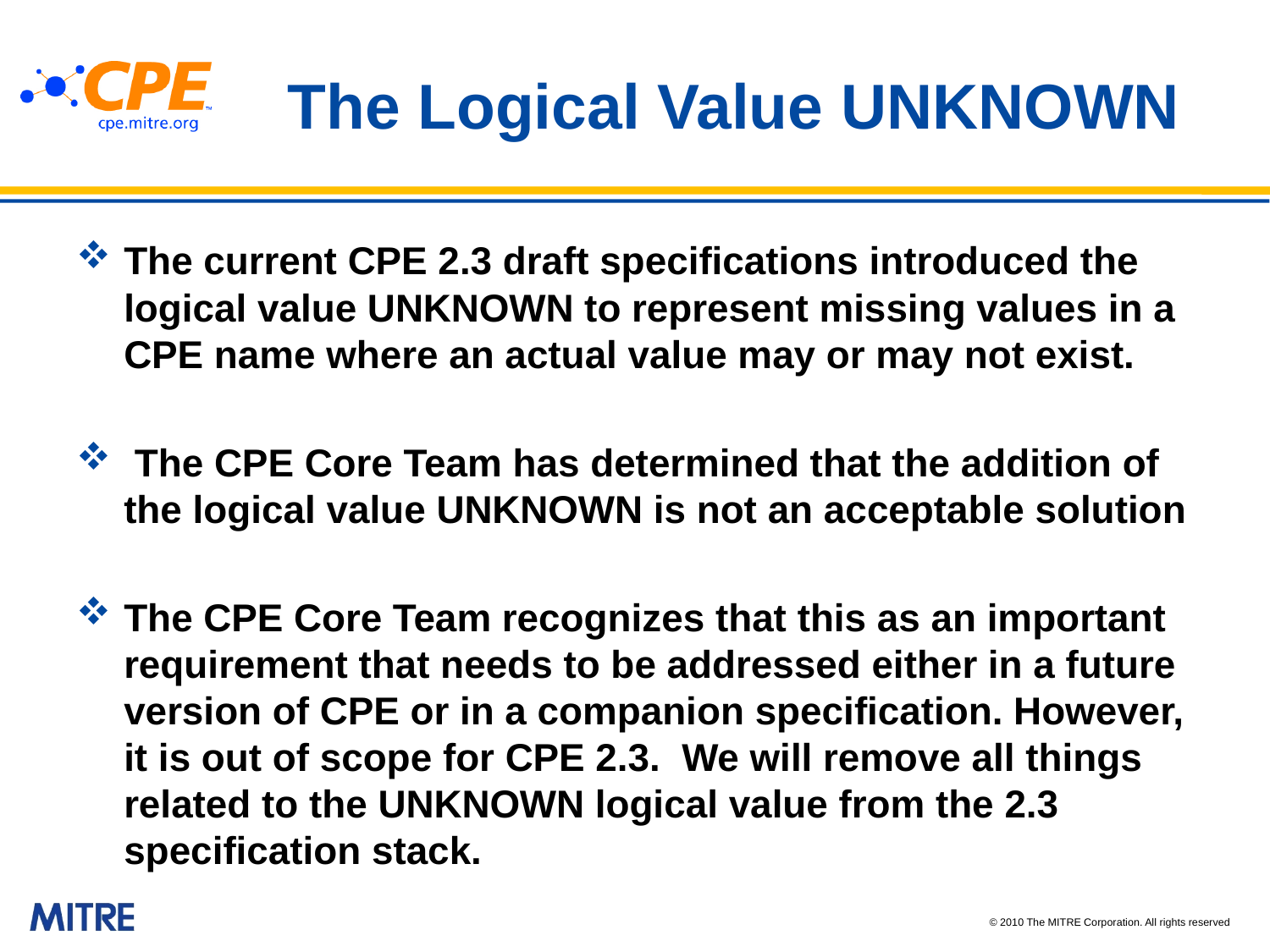

# The Logical Value UNKNOWN
The current CPE 2.3 draft specifications introduced the logical value UNKNOWN to represent missing values in a CPE name where an actual value may or may not exist.

 The CPE Core Team has determined that the addition of the logical value UNKNOWN is not an acceptable solution

The CPE Core Team recognizes that this as an important requirement that needs to be addressed either in a future version of CPE or in a companion specification. However, it is out of scope for CPE 2.3.  We will remove all things related to the UNKNOWN logical value from the 2.3 specification stack.